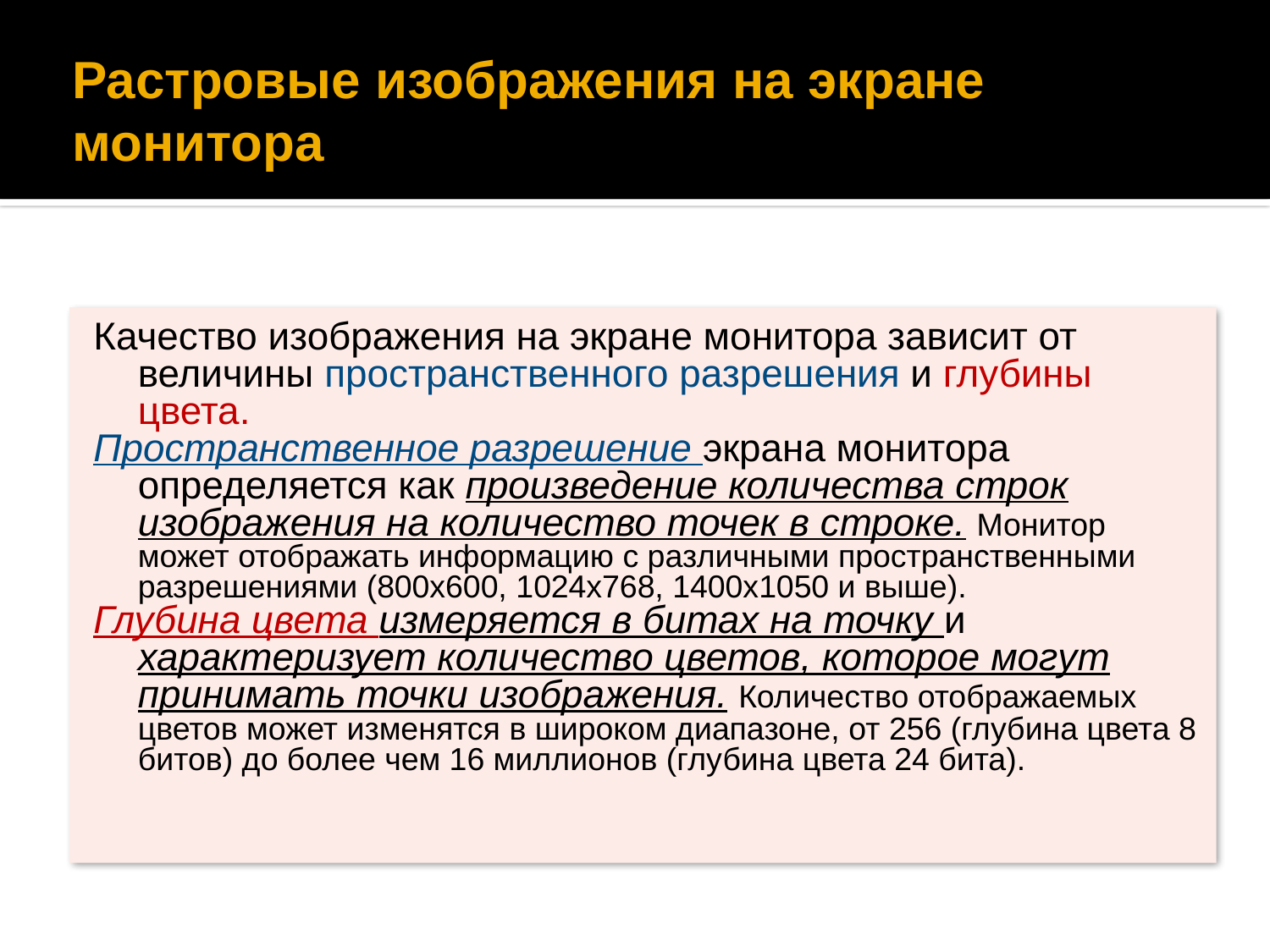

# Растровые изображения на экране монитора
Качество изображения на экране монитора зависит от величины пространственного разрешения и глубины цвета.
Пространственное разрешение экрана монитора определяется как произведение количества строк изображения на количество точек в строке. Монитор может отображать информацию с различными пространственными разрешениями (800х600, 1024х768, 1400х1050 и выше).
Глубина цвета измеряется в битах на точку и характеризует количество цветов, которое могут принимать точки изображения. Количество отображаемых цветов может изменятся в широком диапазоне, от 256 (глубина цвета 8 битов) до более чем 16 миллионов (глубина цвета 24 бита).